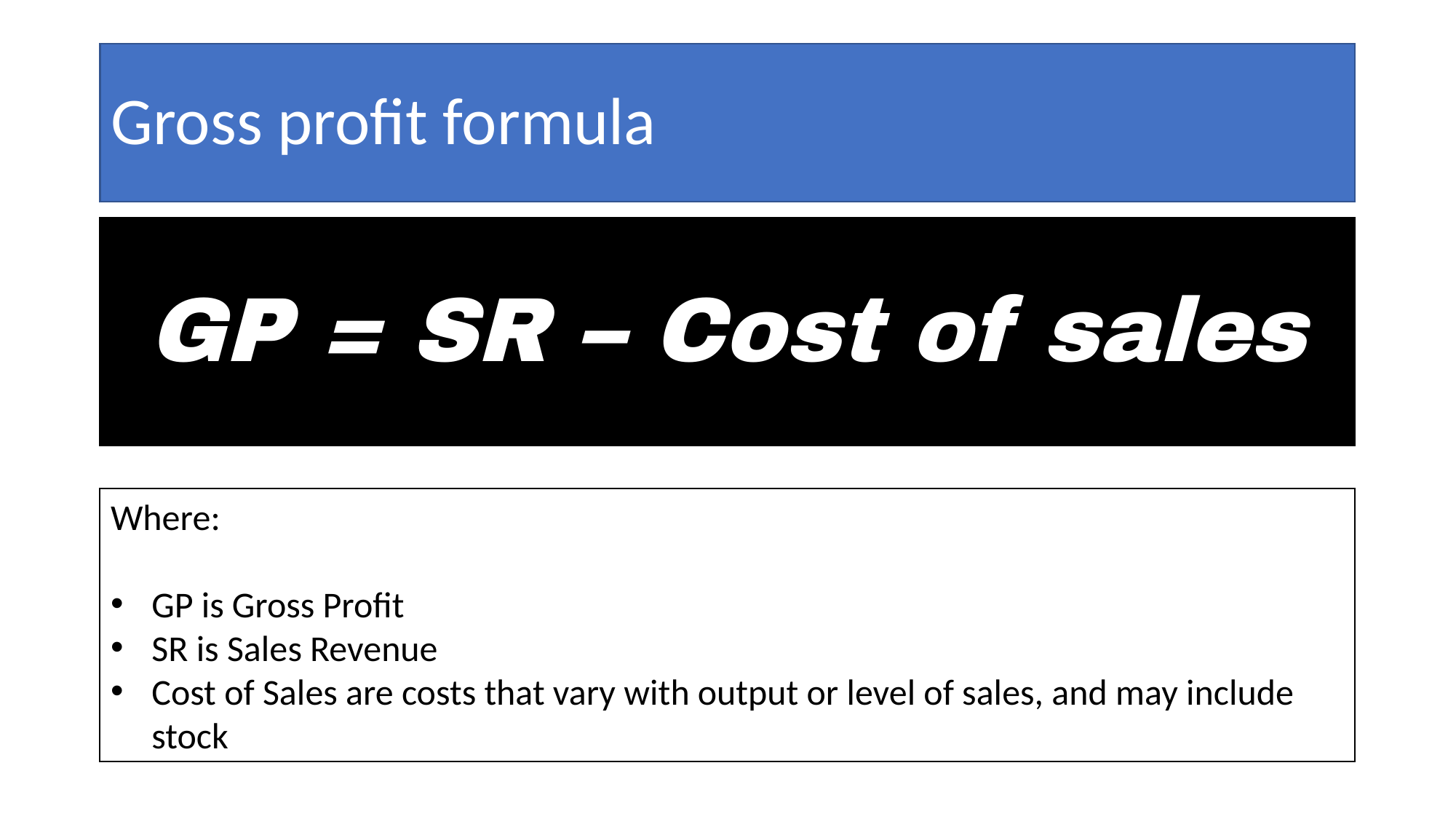

# Gross profit formula
GP = SR – Cost of sales
Where:

GP is Gross Profit
SR is Sales Revenue
Cost of Sales are costs that vary with output or level of sales, and may include stock